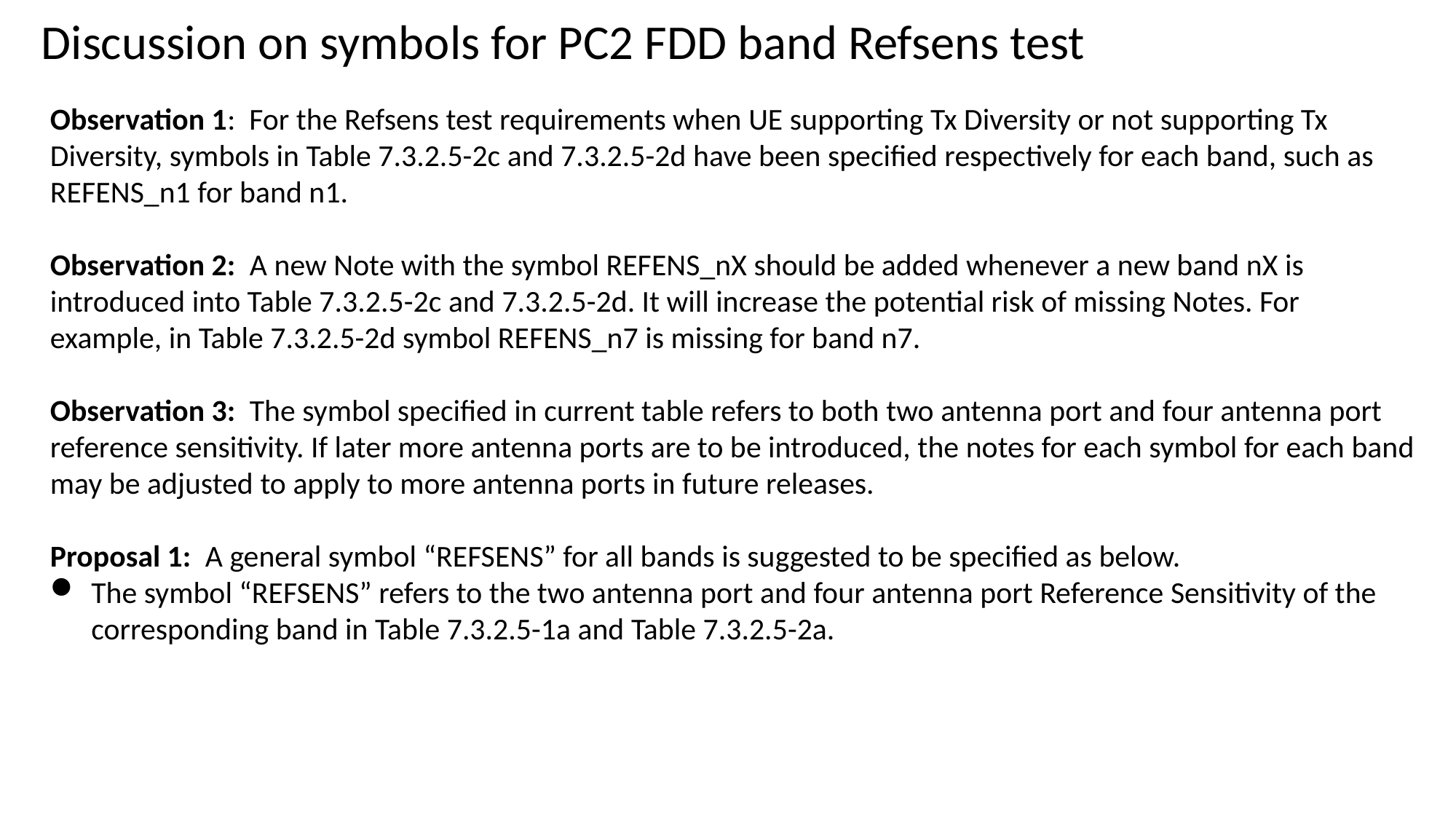

# Discussion on symbols for PC2 FDD band Refsens test
Observation 1:  For the Refsens test requirements when UE supporting Tx Diversity or not supporting Tx Diversity, symbols in Table 7.3.2.5-2c and 7.3.2.5-2d have been specified respectively for each band, such as REFENS_n1 for band n1.

Observation 2:  A new Note with the symbol REFENS_nX should be added whenever a new band nX is introduced into Table 7.3.2.5-2c and 7.3.2.5-2d. It will increase the potential risk of missing Notes. For example, in Table 7.3.2.5-2d symbol REFENS_n7 is missing for band n7.

Observation 3:  The symbol specified in current table refers to both two antenna port and four antenna port reference sensitivity. If later more antenna ports are to be introduced, the notes for each symbol for each band may be adjusted to apply to more antenna ports in future releases.

Proposal 1:  A general symbol “REFSENS” for all bands is suggested to be specified as below.
The symbol “REFSENS” refers to the two antenna port and four antenna port Reference Sensitivity of the corresponding band in Table 7.3.2.5-1a and Table 7.3.2.5-2a.